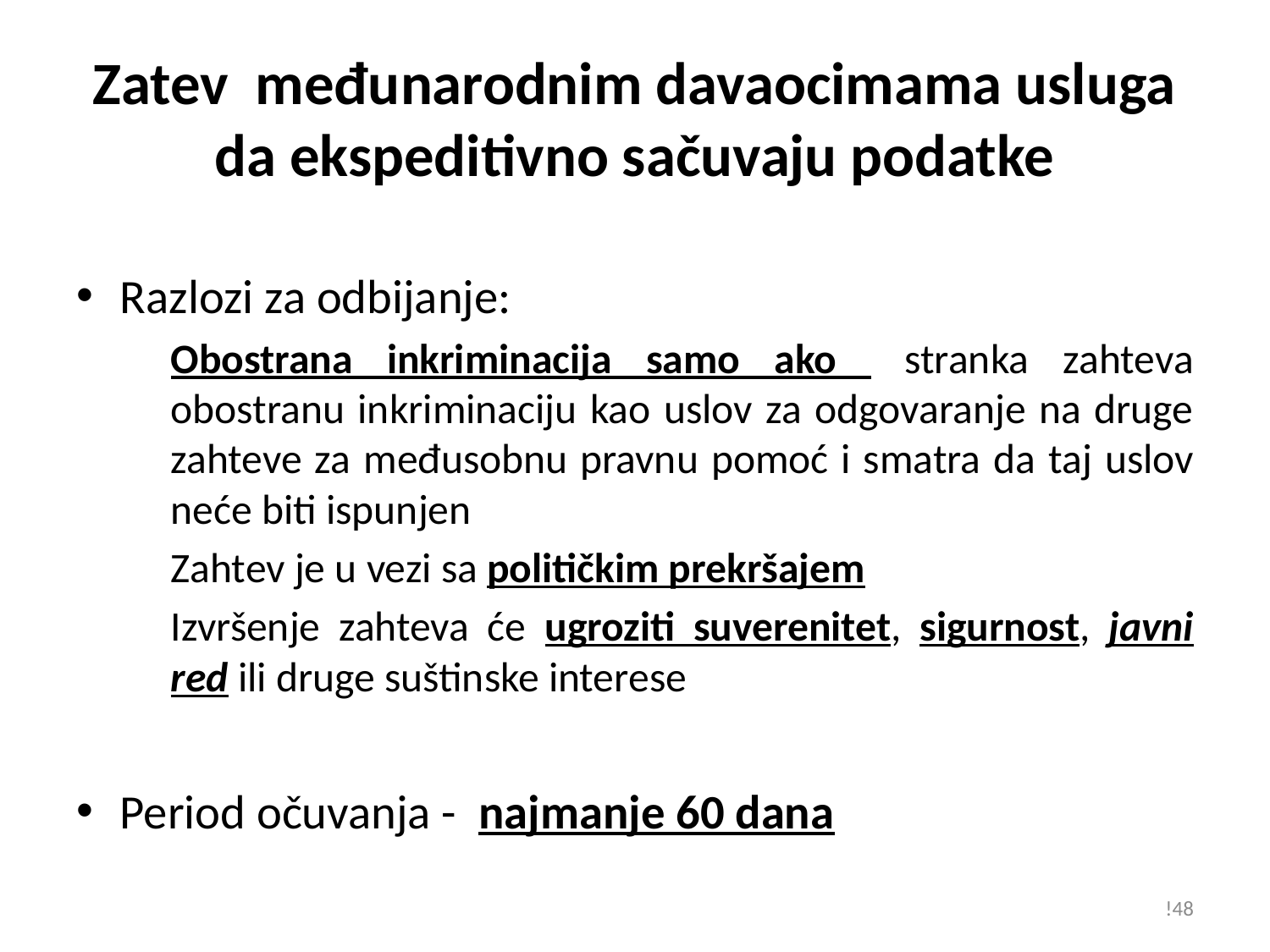

# Zatev  međunarodnim davaocimama usluga da ekspeditivno sačuvaju podatke
Razlozi za odbijanje:
Obostrana inkriminacija samo ako  stranka zahteva obostranu inkriminaciju kao uslov za odgovaranje na druge zahteve za međusobnu pravnu pomoć i smatra da taj uslov neće biti ispunjen
Zahtev je u vezi sa političkim prekršajem
Izvršenje zahteva će ugroziti suverenitet, sigurnost, javni red ili druge suštinske interese

Period očuvanja -  najmanje 60 dana

!48